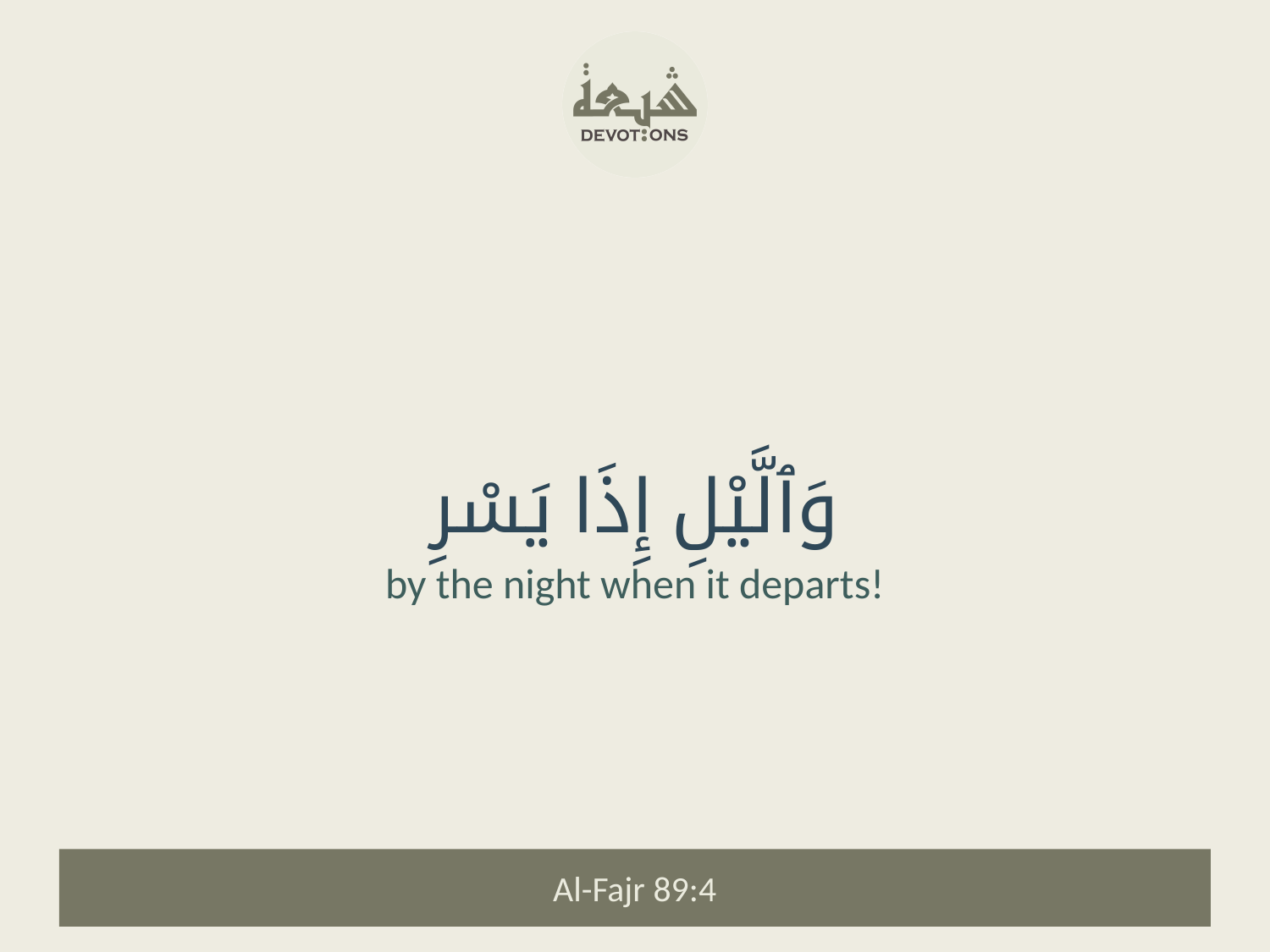

وَٱلَّيْلِ إِذَا يَسْرِ
by the night when it departs!
Al-Fajr 89:4